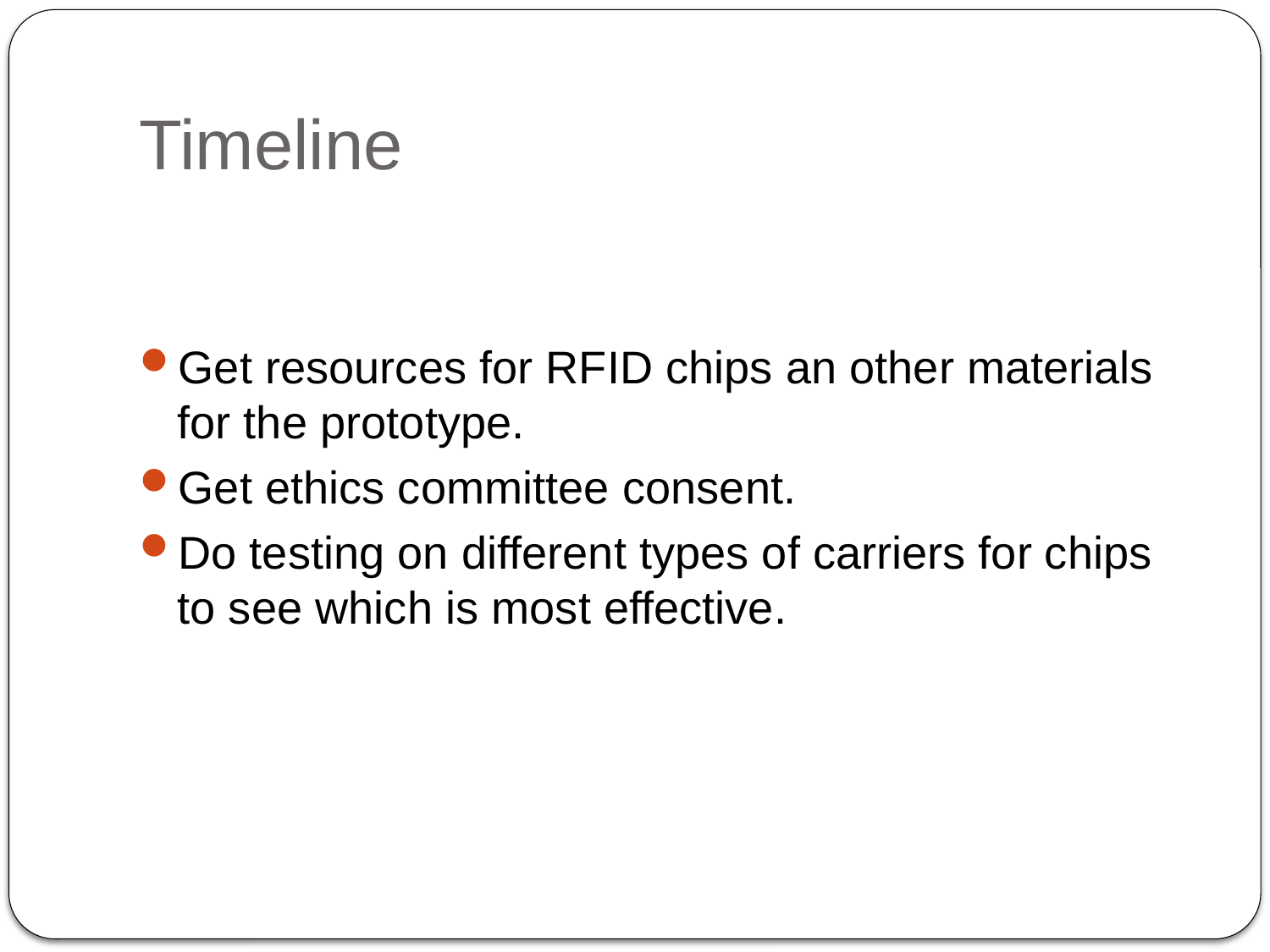

# Timeline

Get resources for RFID chips an other materials for the prototype.
Get ethics committee consent.
Do testing on different types of carriers for chips to see which is most effective.